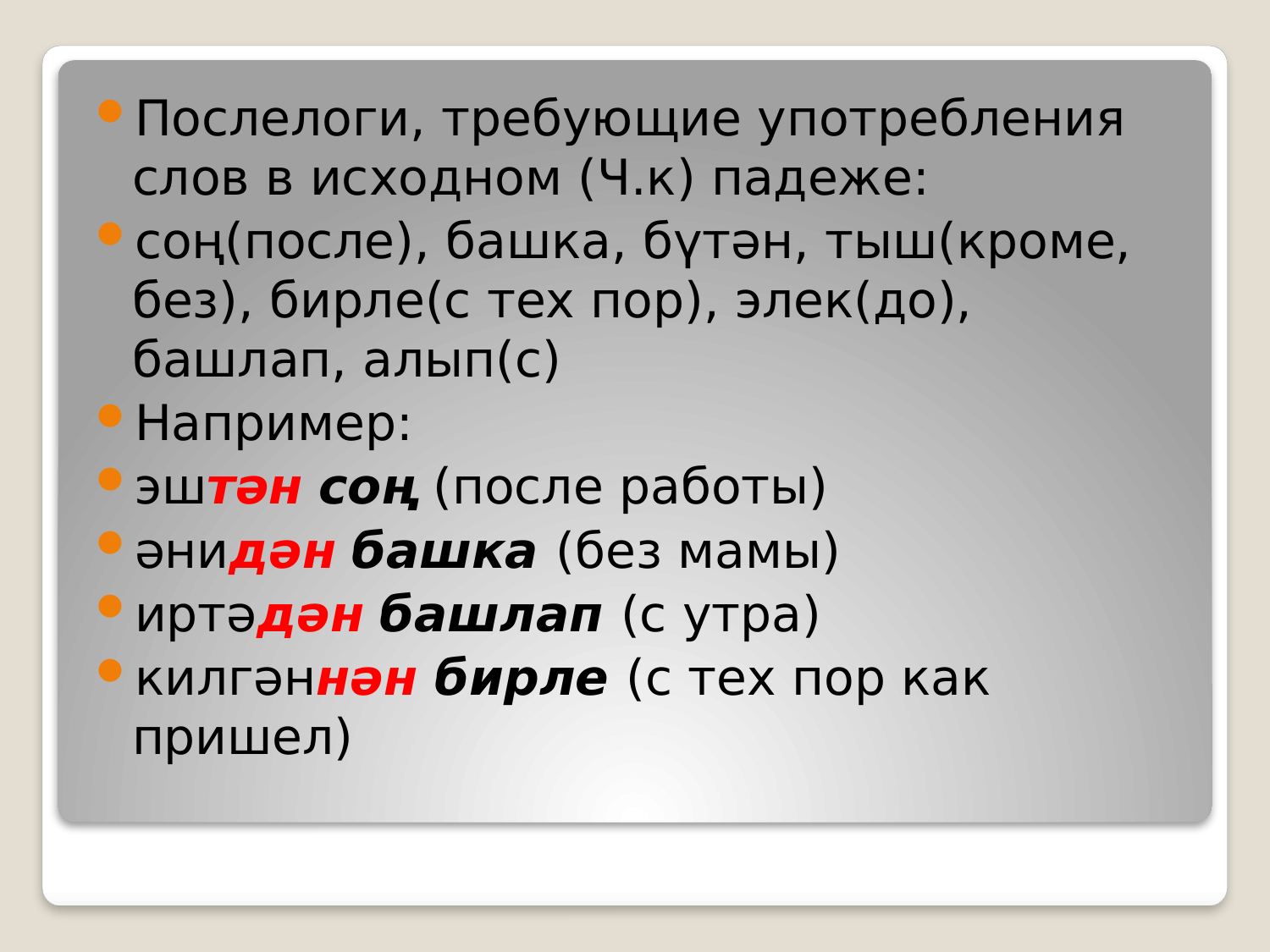

Послелоги, требующие употребления слов в исходном (Ч.к) падеже:
соң(после), башка, бүтән, тыш(кроме, без), бирле(с тех пор), элек(до), башлап, алып(с)
Например:
эштән соң (после работы)
әнидән башка (без мамы)
иртәдән башлап (с утра)
килгәннән бирле (с тех пор как пришел)
#